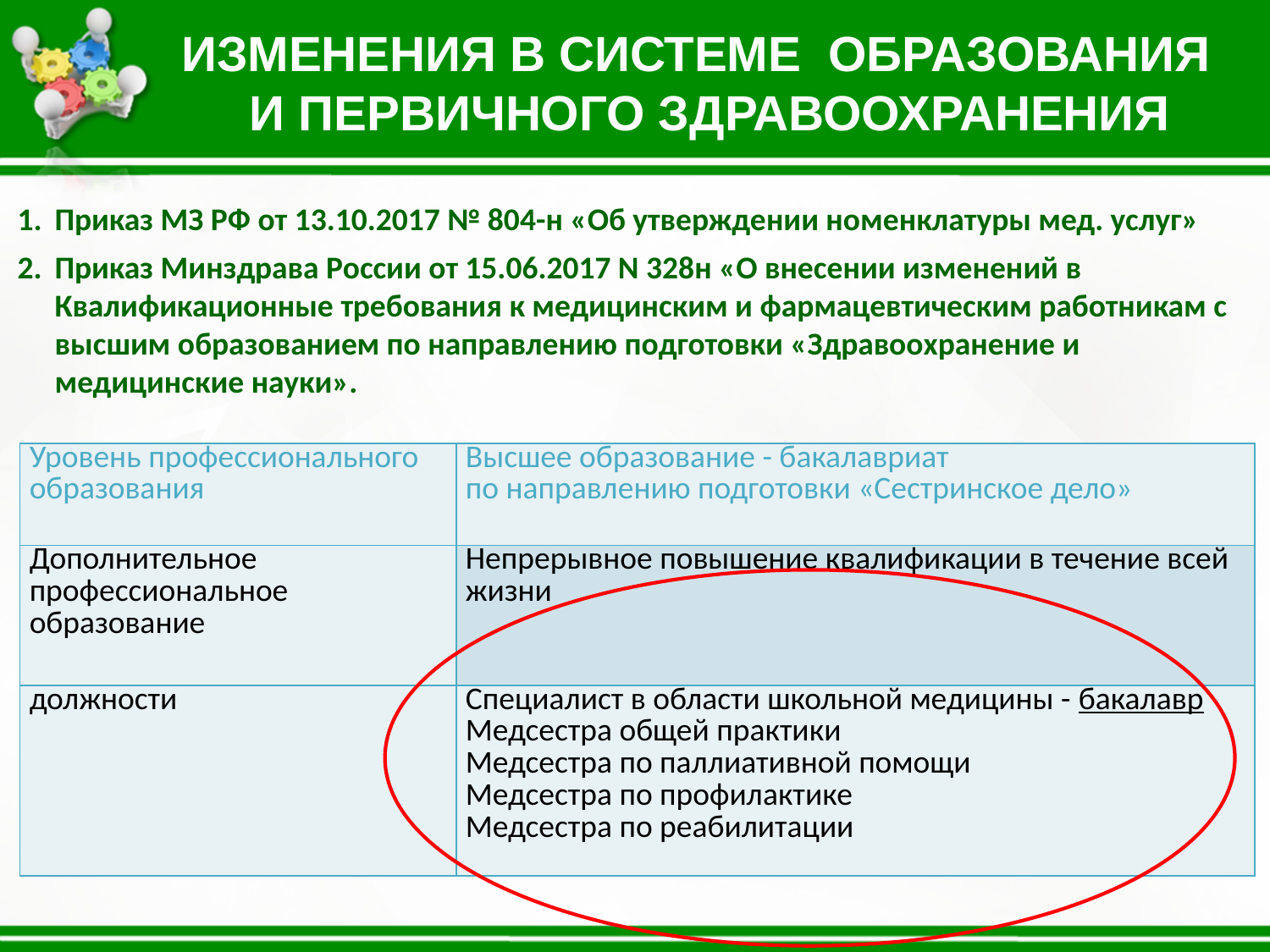

ИЗМЕНЕНИЯ В СИСТЕМЕ  ОБРАЗОВАНИЯ   И ПЕРВИЧНОГО ЗДРАВООХРАНЕНИЯ
Приказ МЗ РФ от 13.10.2017 № 804-н «Об утверждении номенклатуры мед. услуг»
Приказ Минздрава России от 15.06.2017 N 328н «О внесении изменений в Квалификационные требования к медицинским и фармацевтическим работникам с высшим образованием по направлению подготовки «Здравоохранение и медицинские науки».
| Уровень профессионального образования | Высшее образование - бакалавриат по направлению подготовки «Сестринское дело» |
| --- | --- |
| Дополнительное профессиональное образование | Непрерывное повышение квалификации в течение всей жизни |
| должности | Специалист в области школьной медицины - бакалавр Медсестра общей практики Медсестра по паллиативной помощи Медсестра по профилактике Медсестра по реабилитации |